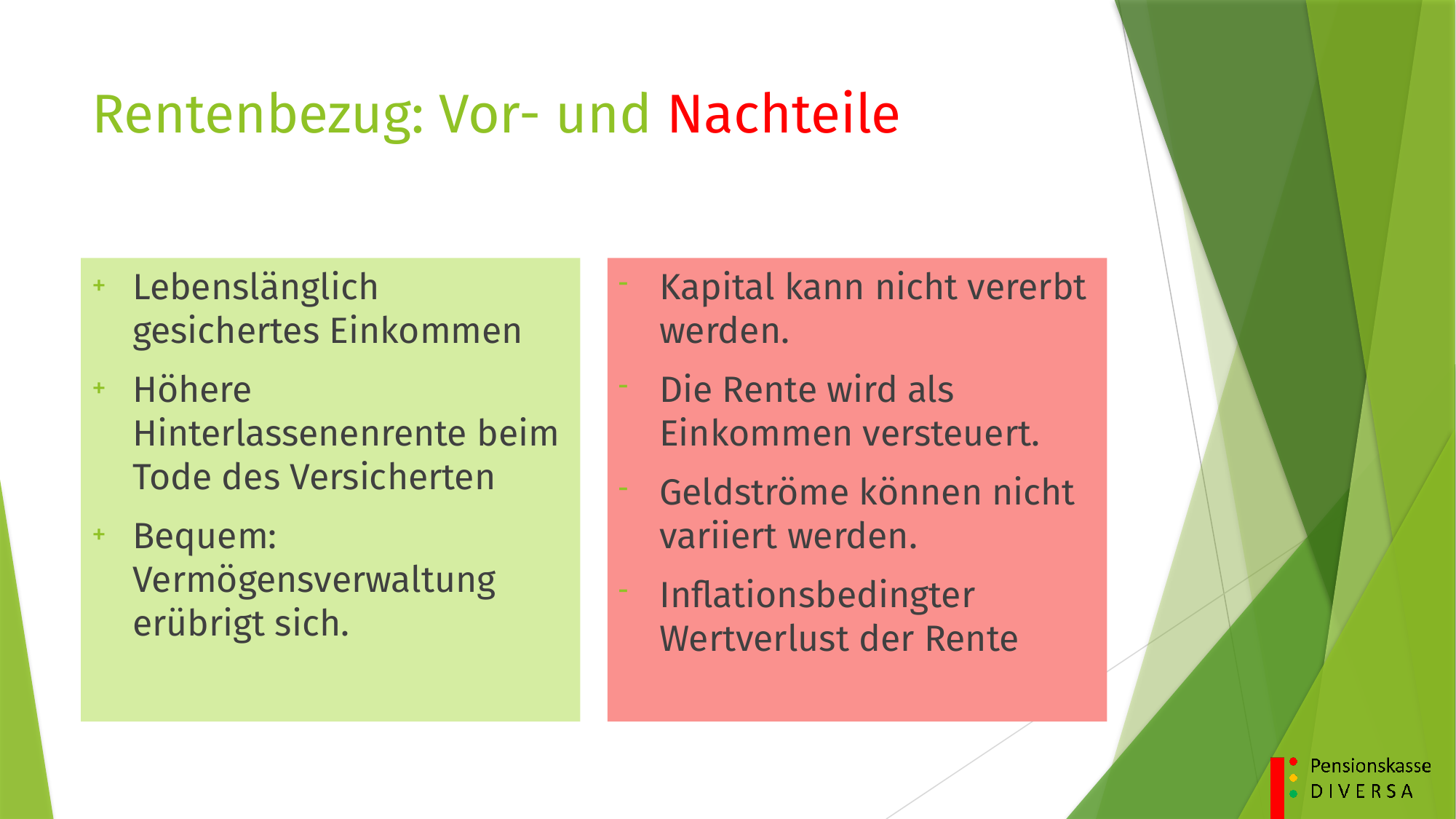

# Rentenbezug: Vor- und Nachteile
Lebenslänglich gesichertes Einkommen
Höhere Hinterlassenenrente beim Tode des Versicherten
Bequem:
Vermögensverwaltung erübrigt sich.

Kapital kann nicht vererbt werden.
Die Rente wird als Einkommen versteuert.
Geldströme können nicht variiert werden.
Inflationsbedingter Wertverlust der Rente